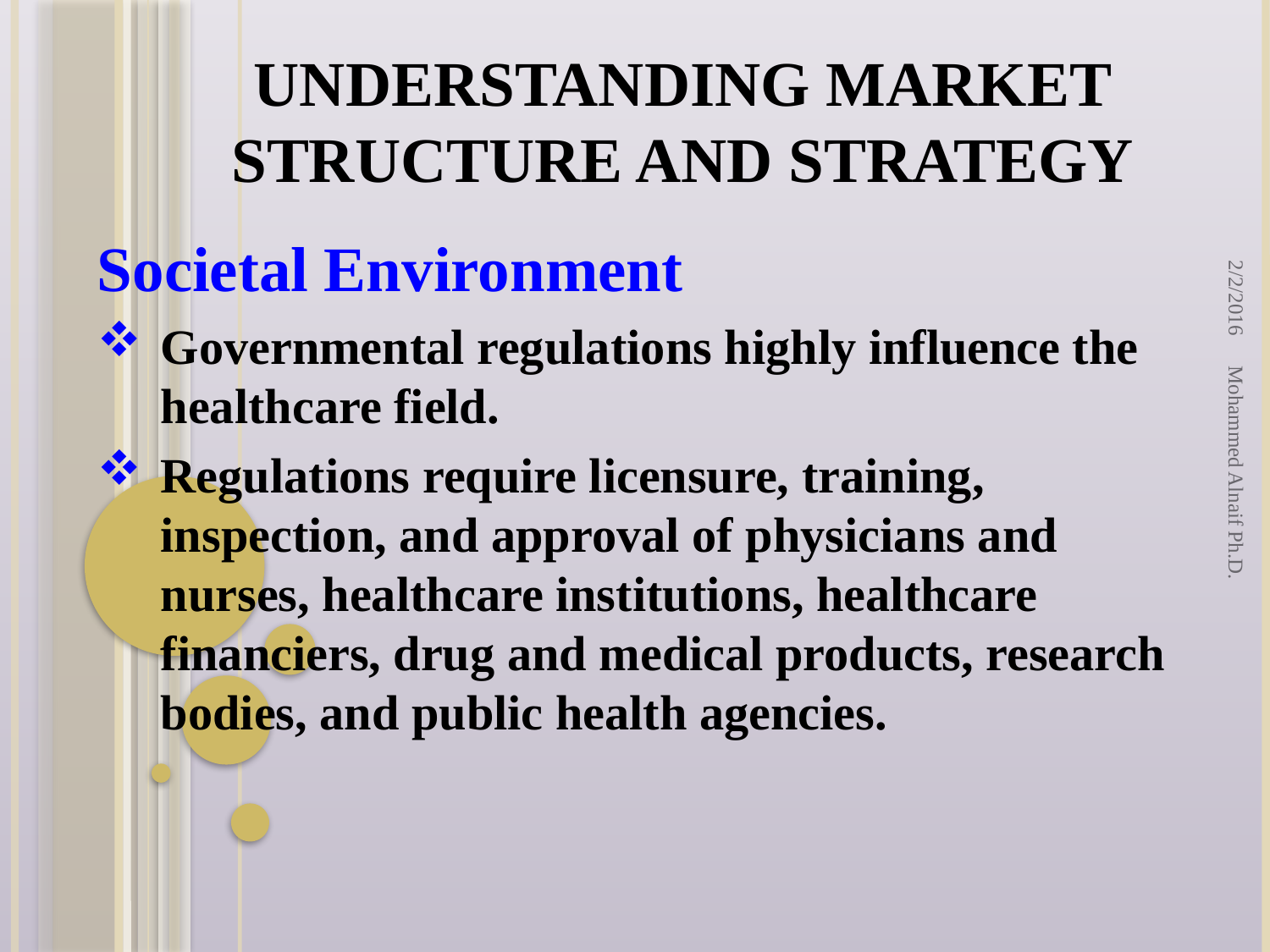

# Understanding Market Structure and Strategy
2/2/2016
Societal Environment
Governmental regulations highly influence the healthcare field.
Regulations require licensure, training, inspection, and approval of physicians and nurses, healthcare institutions, healthcare financiers, drug and medical products, research bodies, and public health agencies.
Mohammed Alnaif Ph.D.